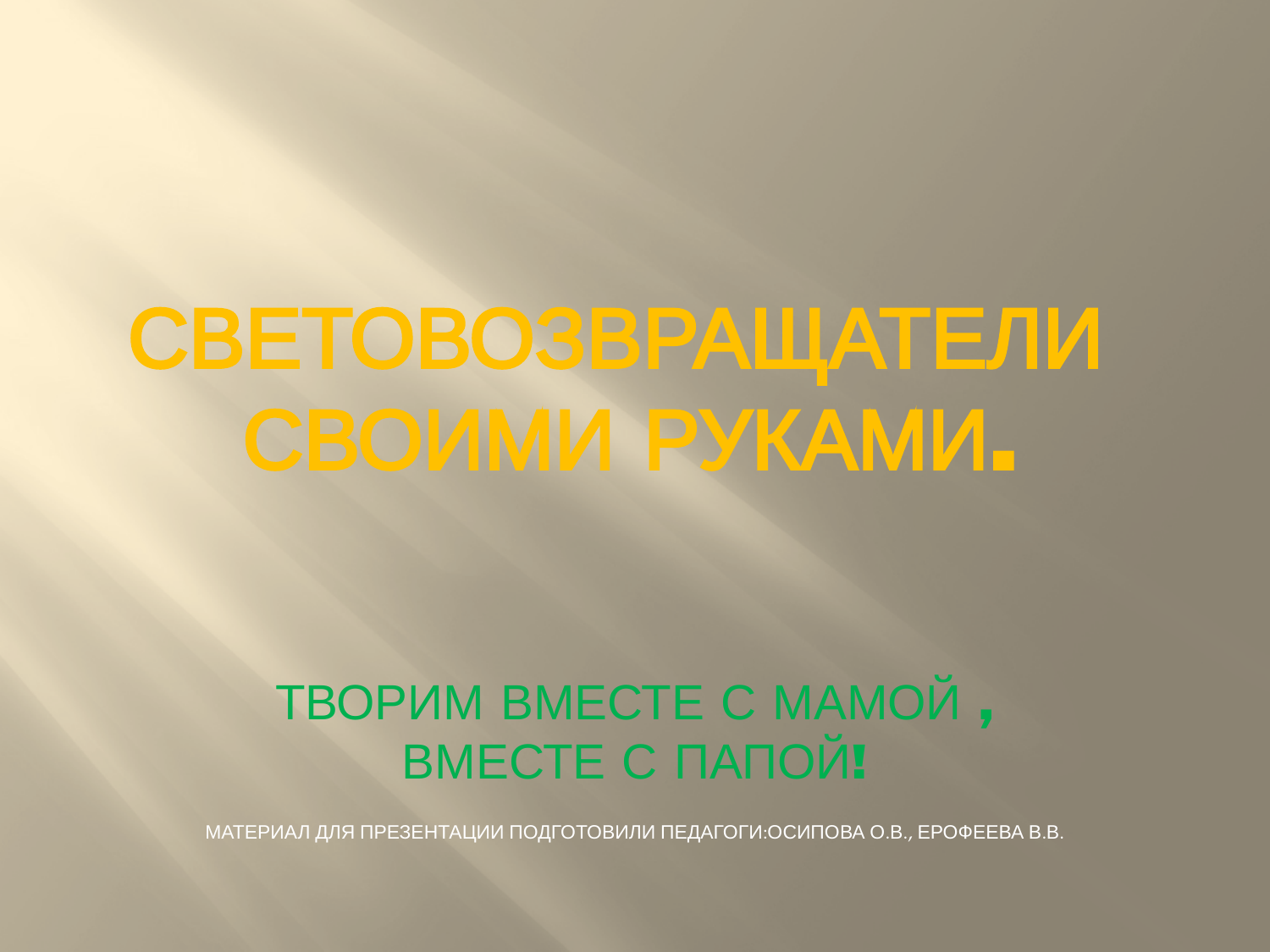

# СВЕТОВОЗВРАЩАТЕЛИ СВОИМИ РУКАМИ.
ТВОРИМ ВМЕСТЕ С МАМОЙ , ВМЕСТЕ С ПАПОЙ!

МАТЕРИАЛ ДЛЯ ПРЕЗЕНТАЦИИ ПОДГОТОВИЛИ ПЕДАГОГИ:ОСИПОВА О.В., ЕРОФЕЕВА В.В.